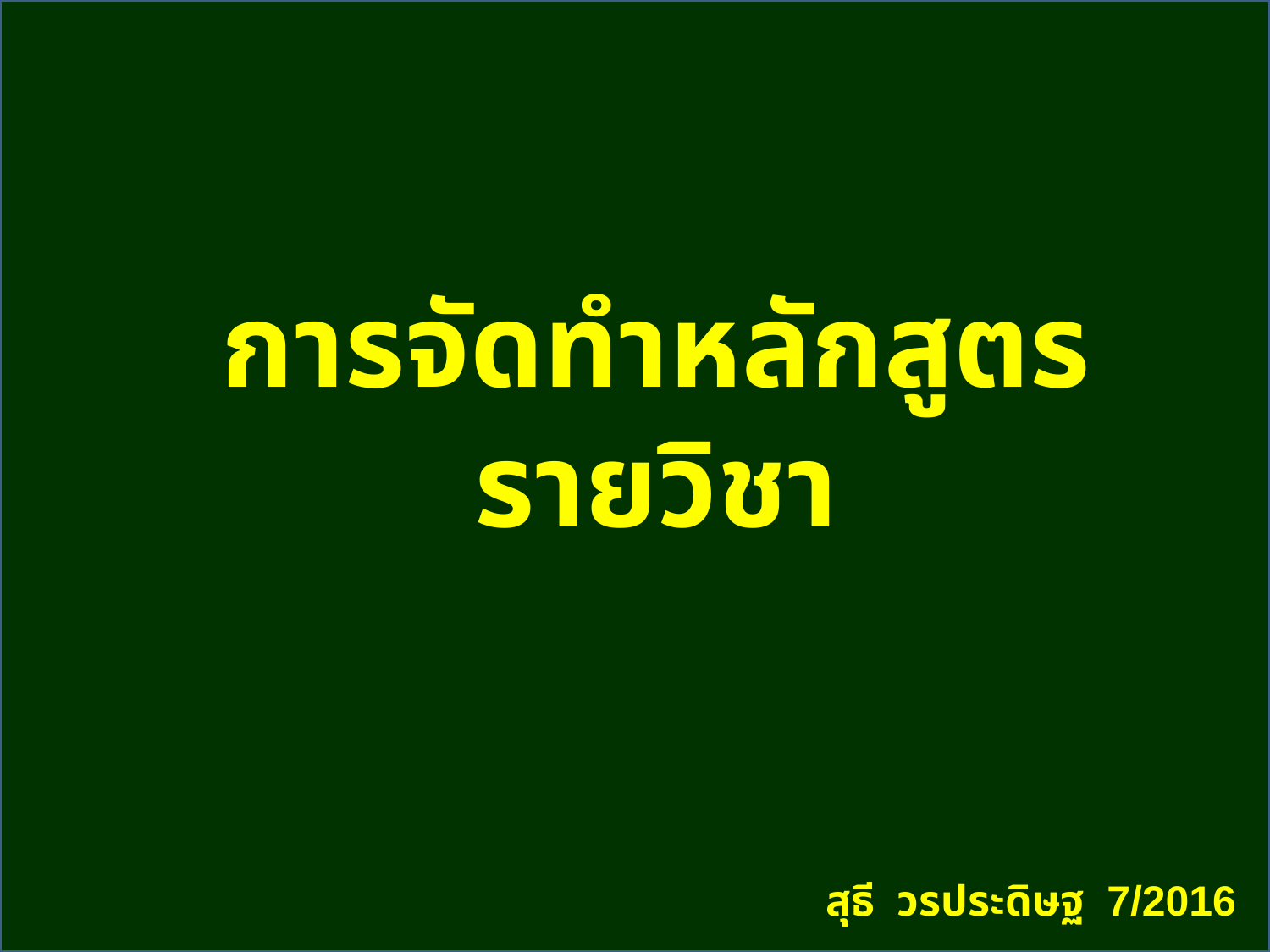

การจัดทำหลักสูตรรายวิชา
สุธี  วรประดิษฐ  7/2016